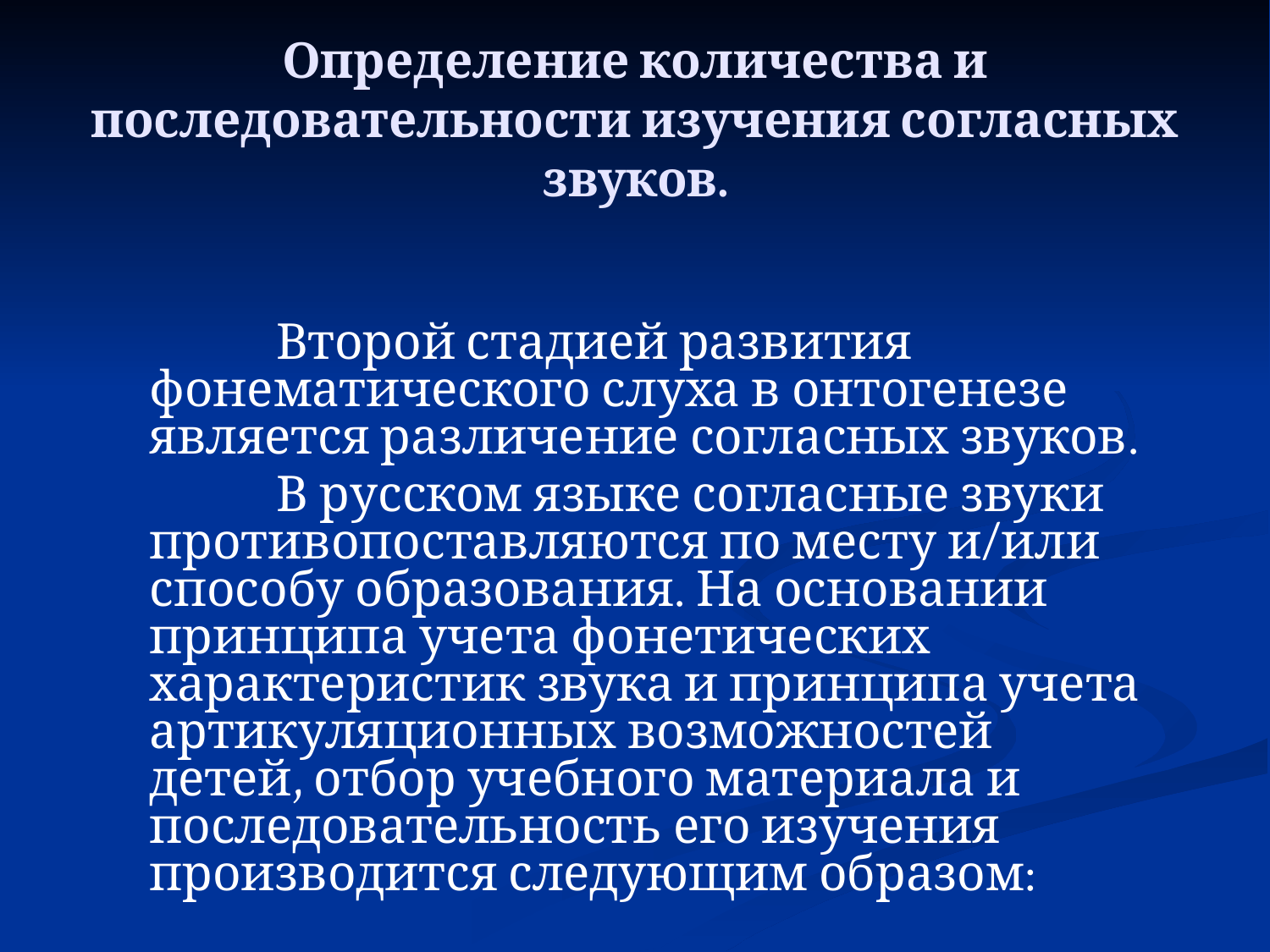

# Определение количества и последовательности изучения согласных звуков.

     	Второй стадией развития фонематического слуха в онтогенезе является различение согласных звуков.
		В русском языке согласные звуки противопоставляются по месту и/или способу образования. На основании принципа учета фонетических характеристик звука и принципа учета артикуляционных возможностей детей, отбор учебного материала и последовательность его изучения производится следующим образом: